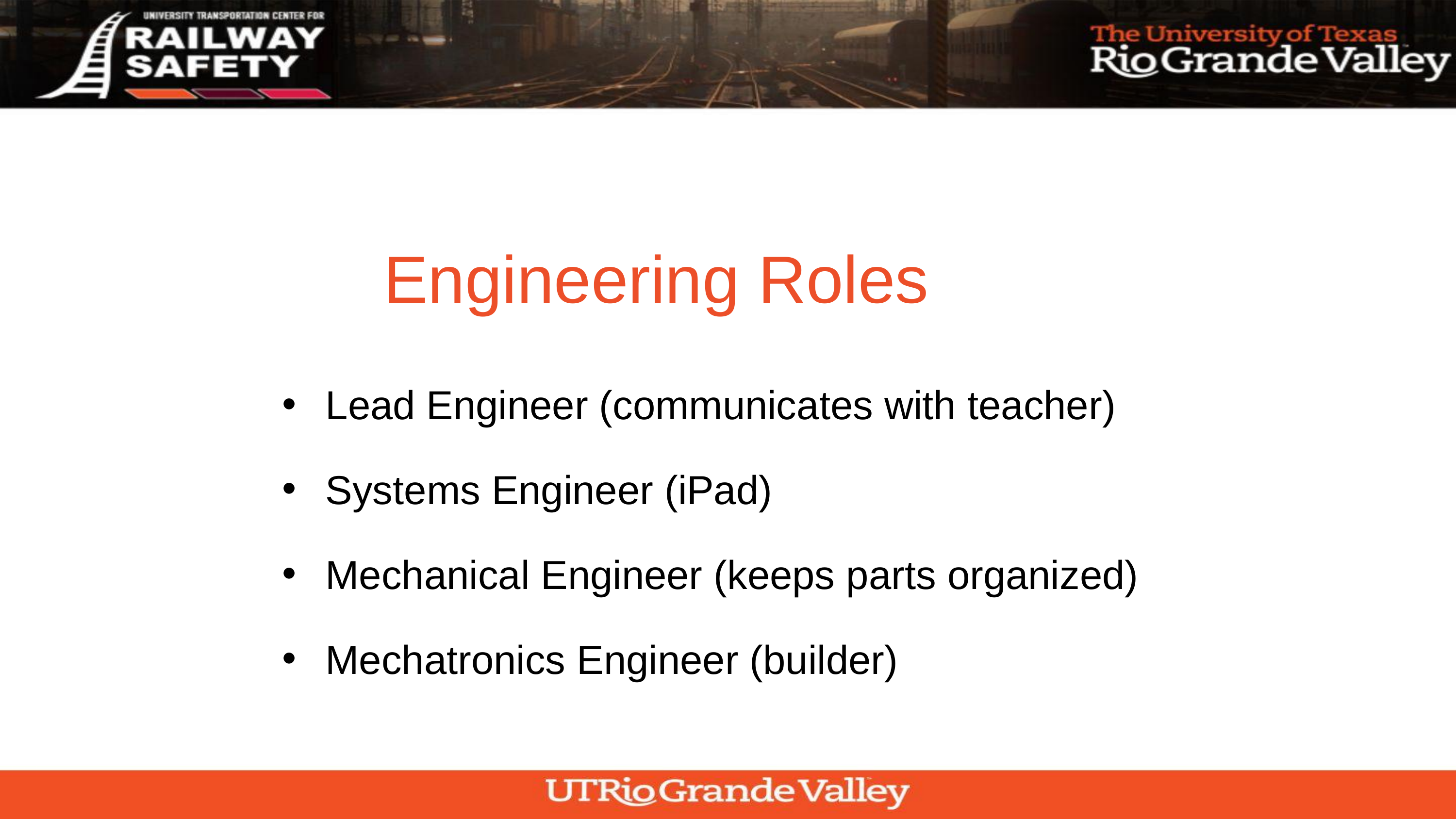

Engineering Roles
Lead Engineer (communicates with teacher)
Systems Engineer (iPad)
Mechanical Engineer (keeps parts organized)
Mechatronics Engineer (builder)